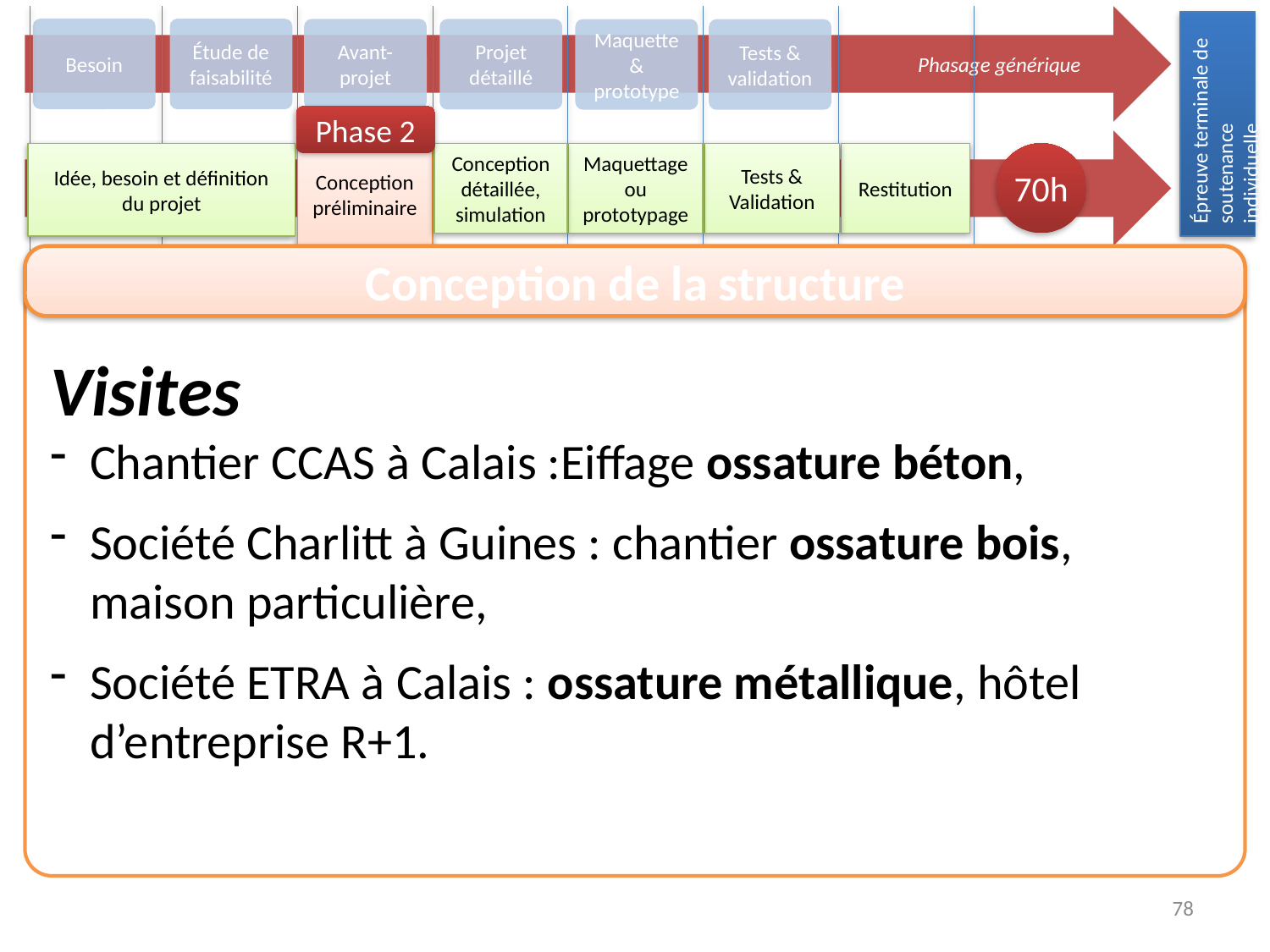

Phasage générique
Épreuve terminale de soutenance  individuelle
Besoin
Étude de faisabilité
Avant-projet
Projet détaillé
Maquette & prototype
Tests & validation
Phase 2

Idée, besoin et définition du projet
Conception préliminaire
70h
Conception détaillée, simulation
Maquettage ou prototypage
Tests & Validation
Restitution
Conception de la structure

Visites
Chantier CCAS à Calais :Eiffage ossature béton,

Société Charlitt à Guines : chantier ossature bois, maison particulière,

Société ETRA à Calais : ossature métallique, hôtel d’entreprise R+1.
78